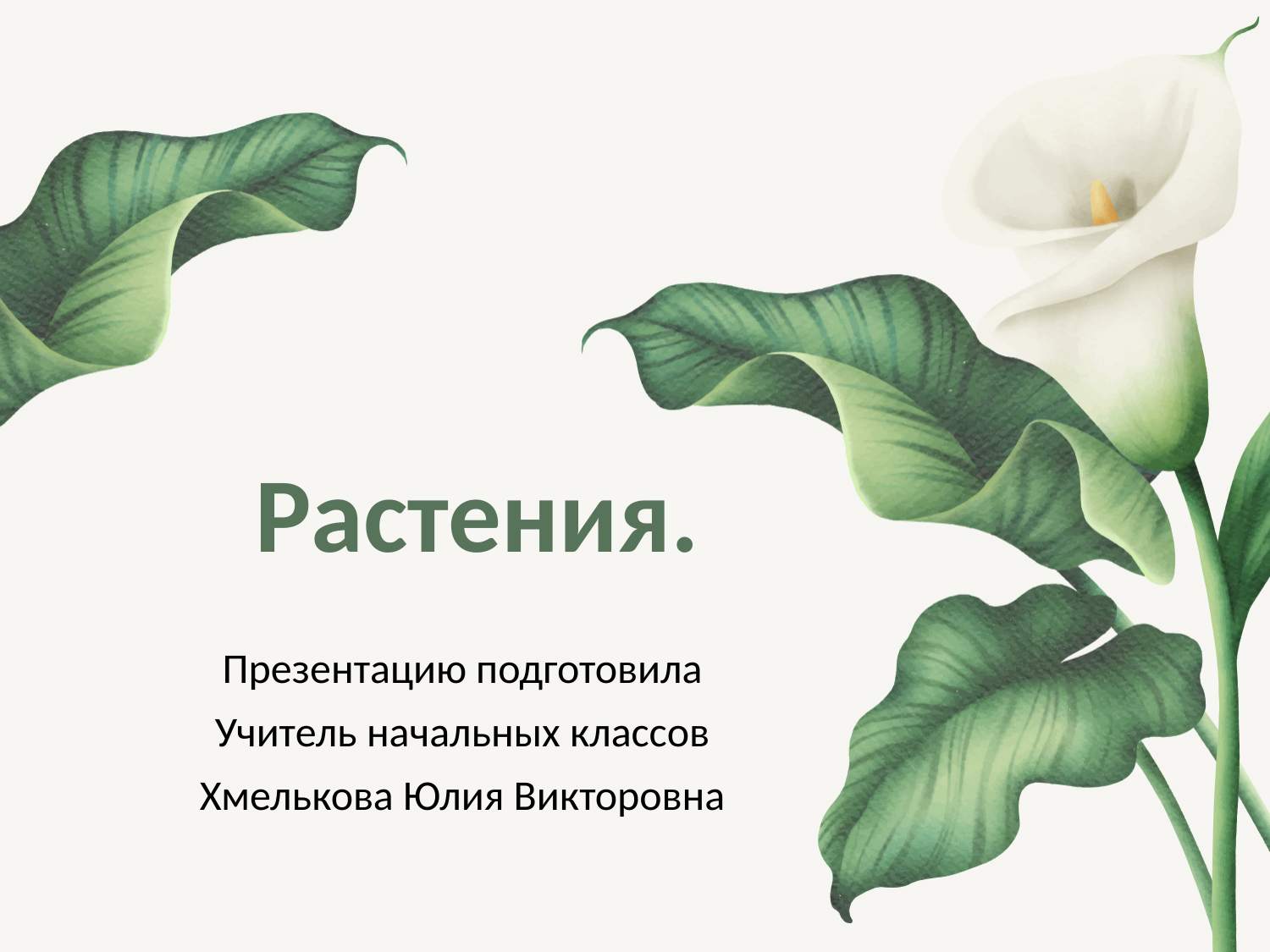

# Растения.
Презентацию подготовила
Учитель начальных классов
Хмелькова Юлия Викторовна